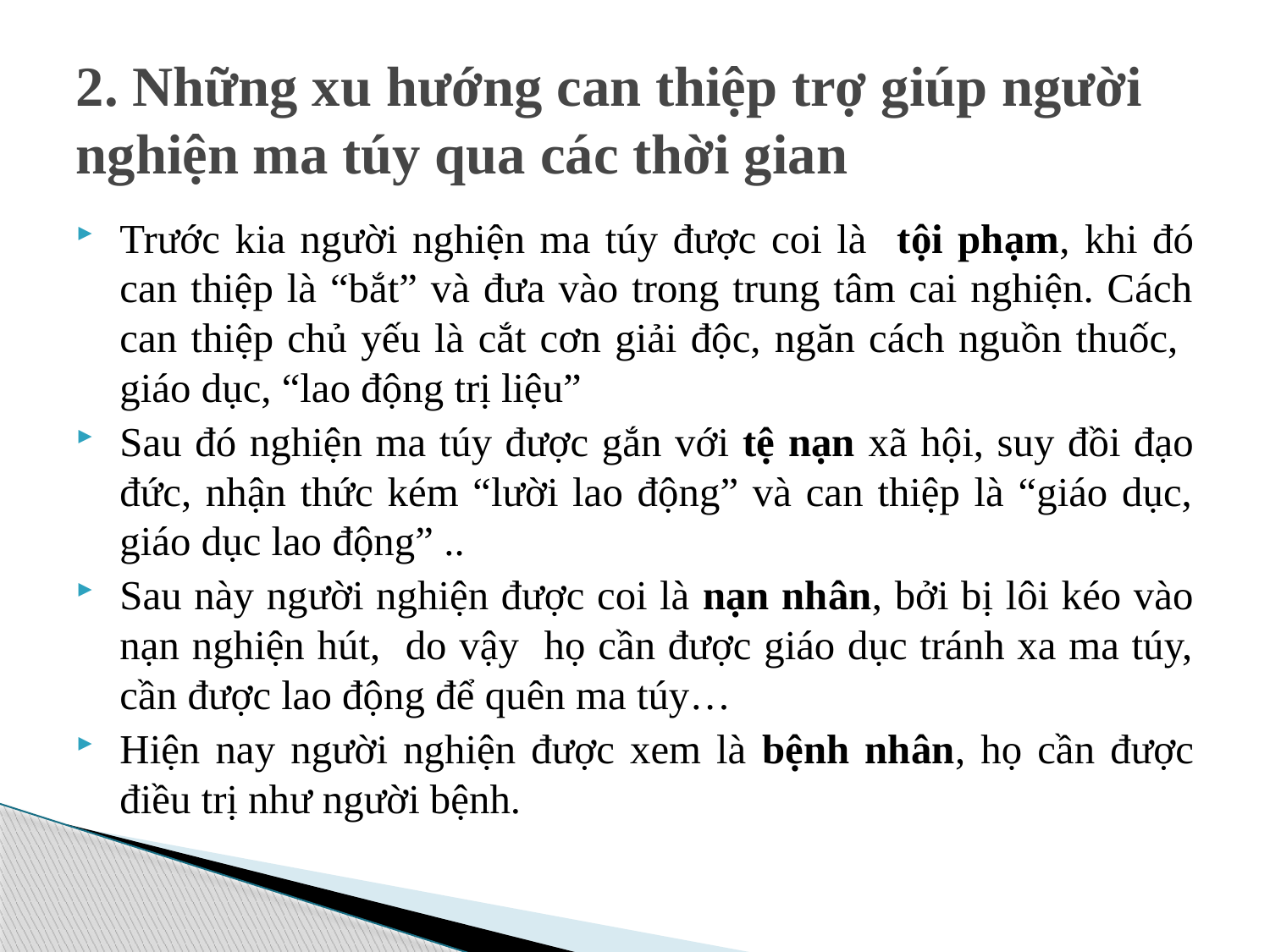

# 2. Những xu hướng can thiệp trợ giúp người nghiện ma túy qua các thời gian
Trước kia người nghiện ma túy được coi là  tội phạm, khi đó can thiệp là “bắt” và đưa vào trong trung tâm cai nghiện. Cách can thiệp chủ yếu là cắt cơn giải độc, ngăn cách nguồn thuốc,  giáo dục, “lao động trị liệu”
Sau đó nghiện ma túy được gắn với tệ nạn xã hội, suy đồi đạo đức, nhận thức kém “lười lao động” và can thiệp là “giáo dục, giáo dục lao động” ..
Sau này người nghiện được coi là nạn nhân, bởi bị lôi kéo vào nạn nghiện hút,  do vậy  họ cần được giáo dục tránh xa ma túy, cần được lao động để quên ma túy…
Hiện nay người nghiện được xem là bệnh nhân, họ cần được điều trị như người bệnh.